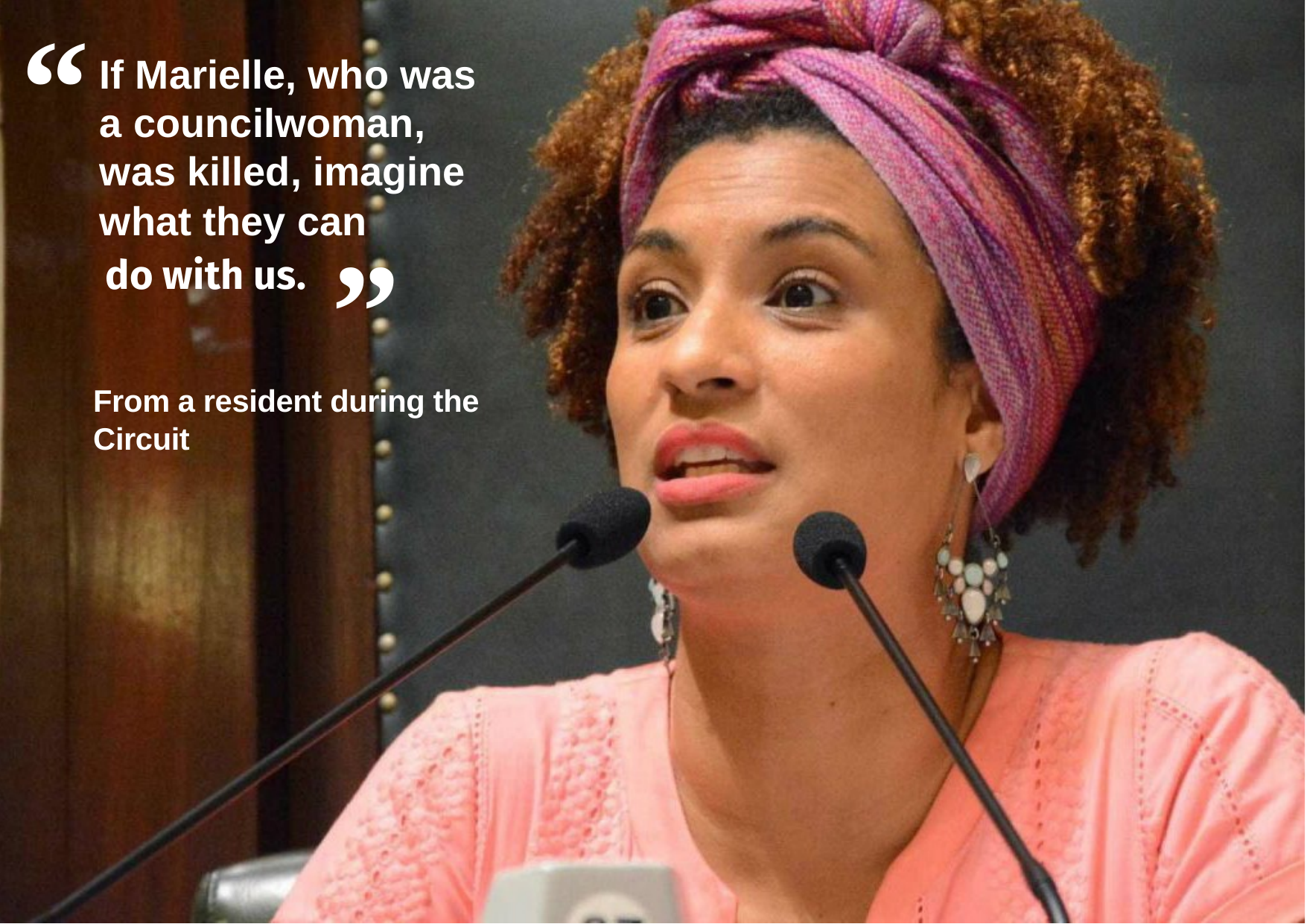

# “
If Marielle, who was a councilwoman, was killed, imagine
what they can
”
do with us.
From a resident during the Circuit